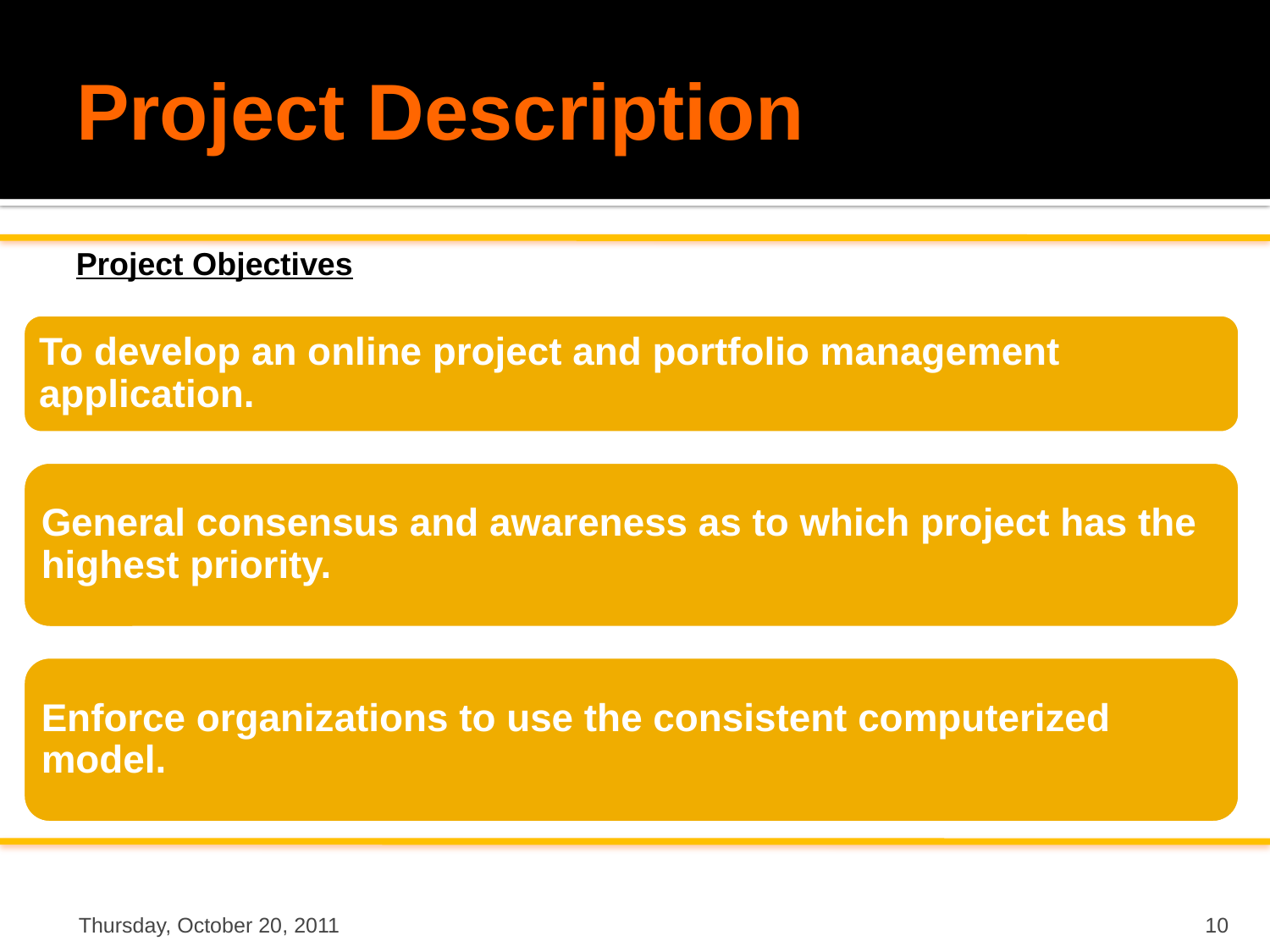

# Project Description
Project Objectives

To develop an online project and portfolio management application.
General consensus and awareness as to which project has the highest priority.
Enforce organizations to use the consistent computerized model.
Thursday, October 20, 2011
10